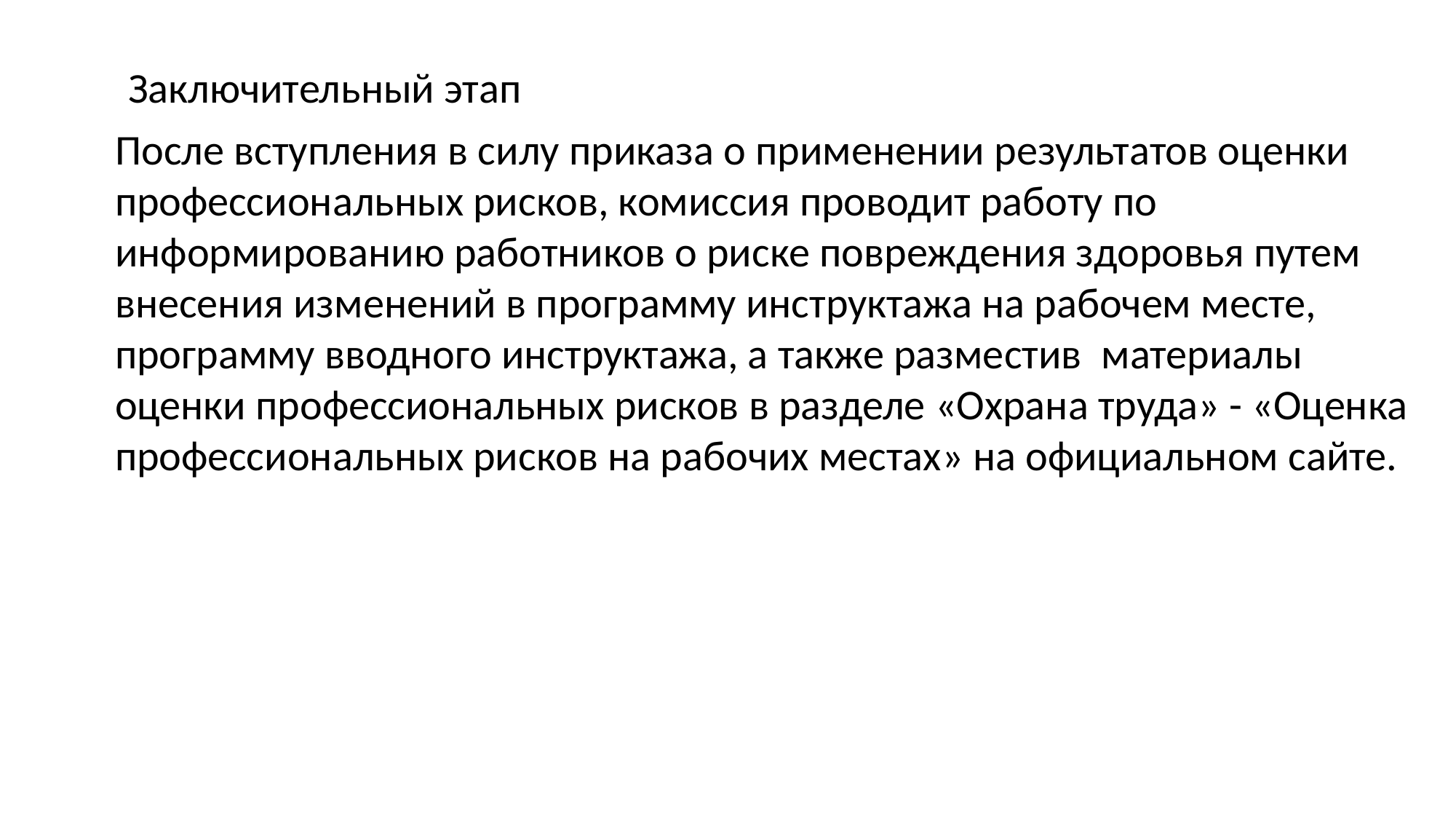

Заключительный этап
После вступления в силу приказа о применении результатов оценки профессиональных рисков, комиссия проводит работу по информированию работников о риске повреждения здоровья путем внесения изменений в программу инструктажа на рабочем месте, программу вводного инструктажа, а также разместив  материалы оценки профессиональных рисков в разделе «Охрана труда» - «Оценка профессиональных рисков на рабочих местах» на официальном сайте.